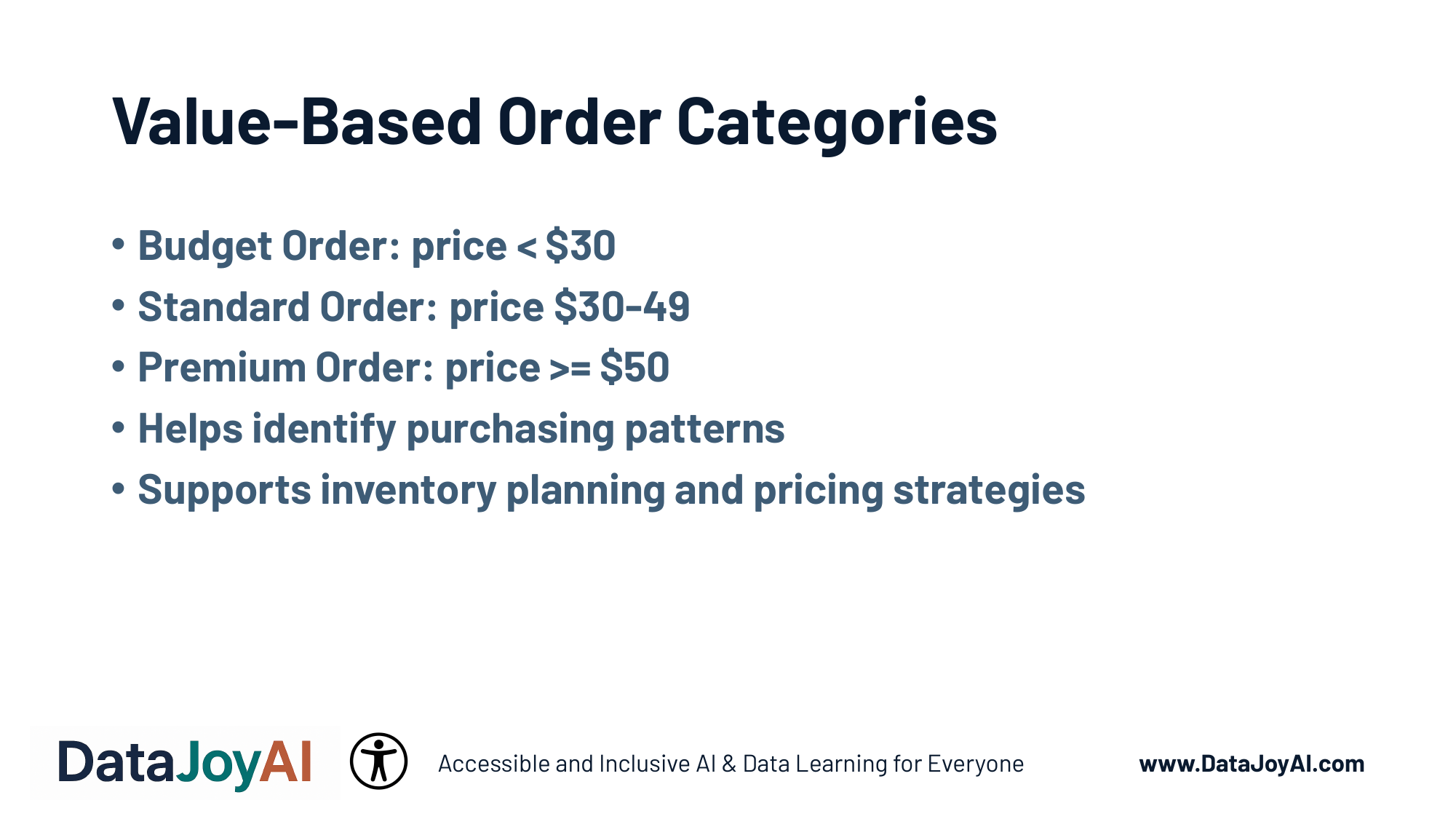

# Value-Based Order Categories
Budget Order: price < $30
Standard Order: price $30-49
Premium Order: price >= $50
Helps identify purchasing patterns
Supports inventory planning and pricing strategies